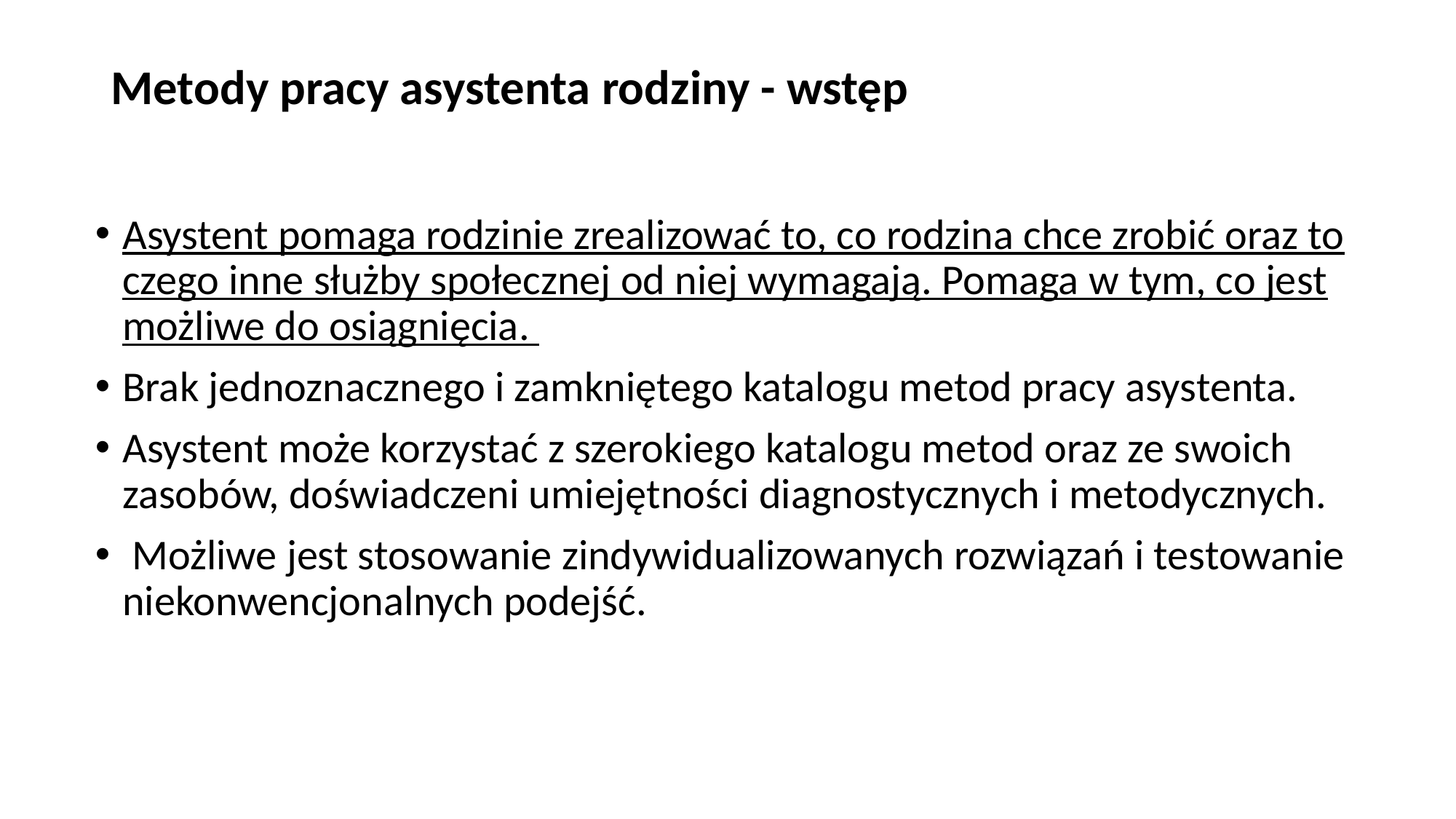

# Metody pracy asystenta rodziny - wstęp
Asystent pomaga rodzinie zrealizować to, co rodzina chce zrobić oraz to czego inne służby społecznej od niej wymagają. Pomaga w tym, co jest możliwe do osiągnięcia.
Brak jednoznacznego i zamkniętego katalogu metod pracy asystenta.
Asystent może korzystać z szerokiego katalogu metod oraz ze swoich zasobów, doświadczeni umiejętności diagnostycznych i metodycznych.
 Możliwe jest stosowanie zindywidualizowanych rozwiązań i testowanie niekonwencjonalnych podejść.